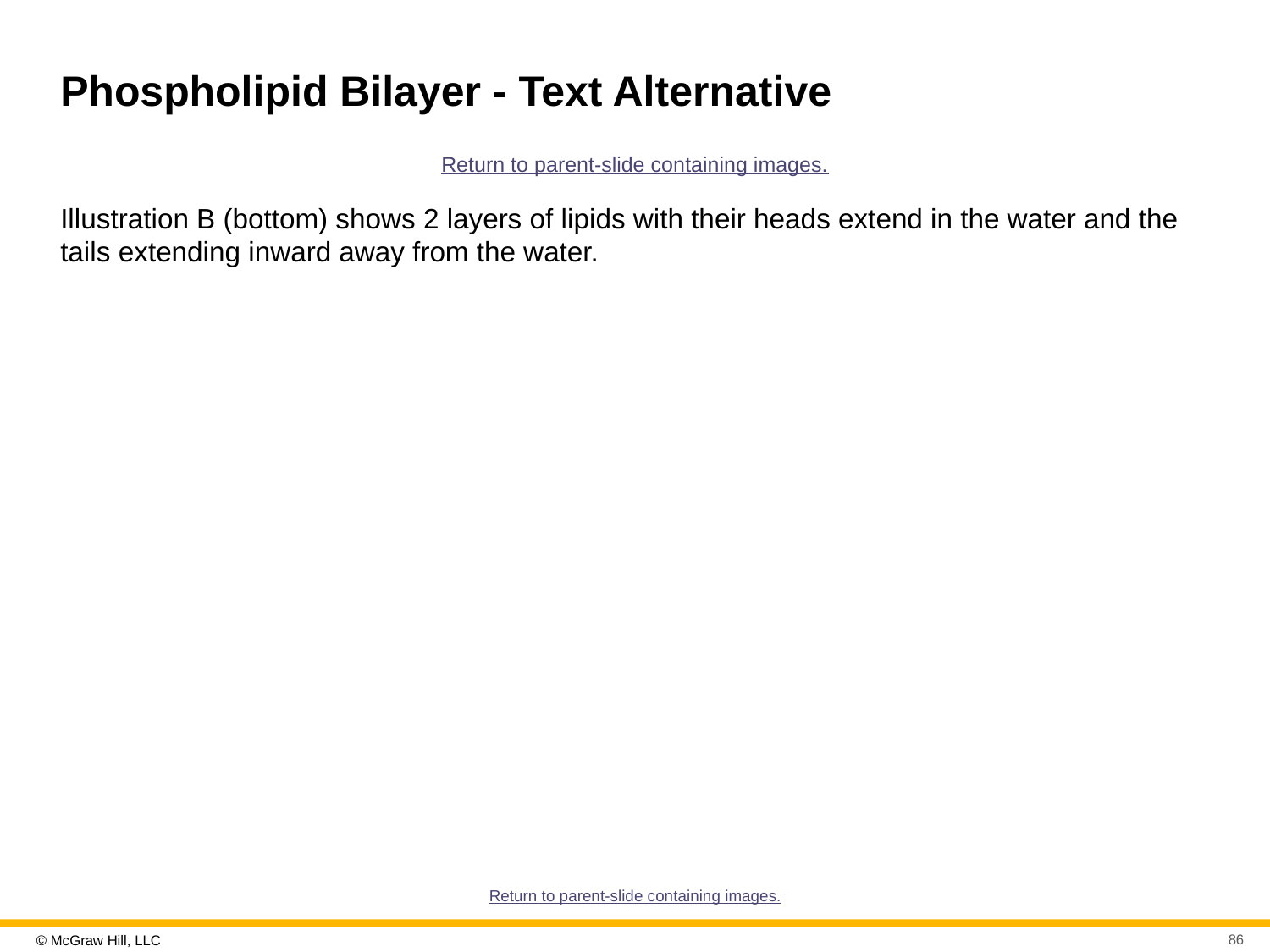

# Phospholipid Bilayer - Text Alternative
Return to parent-slide containing images.
Illustration B (bottom) shows 2 layers of lipids with their heads extend in the water and the tails extending inward away from the water.
Return to parent-slide containing images.
86